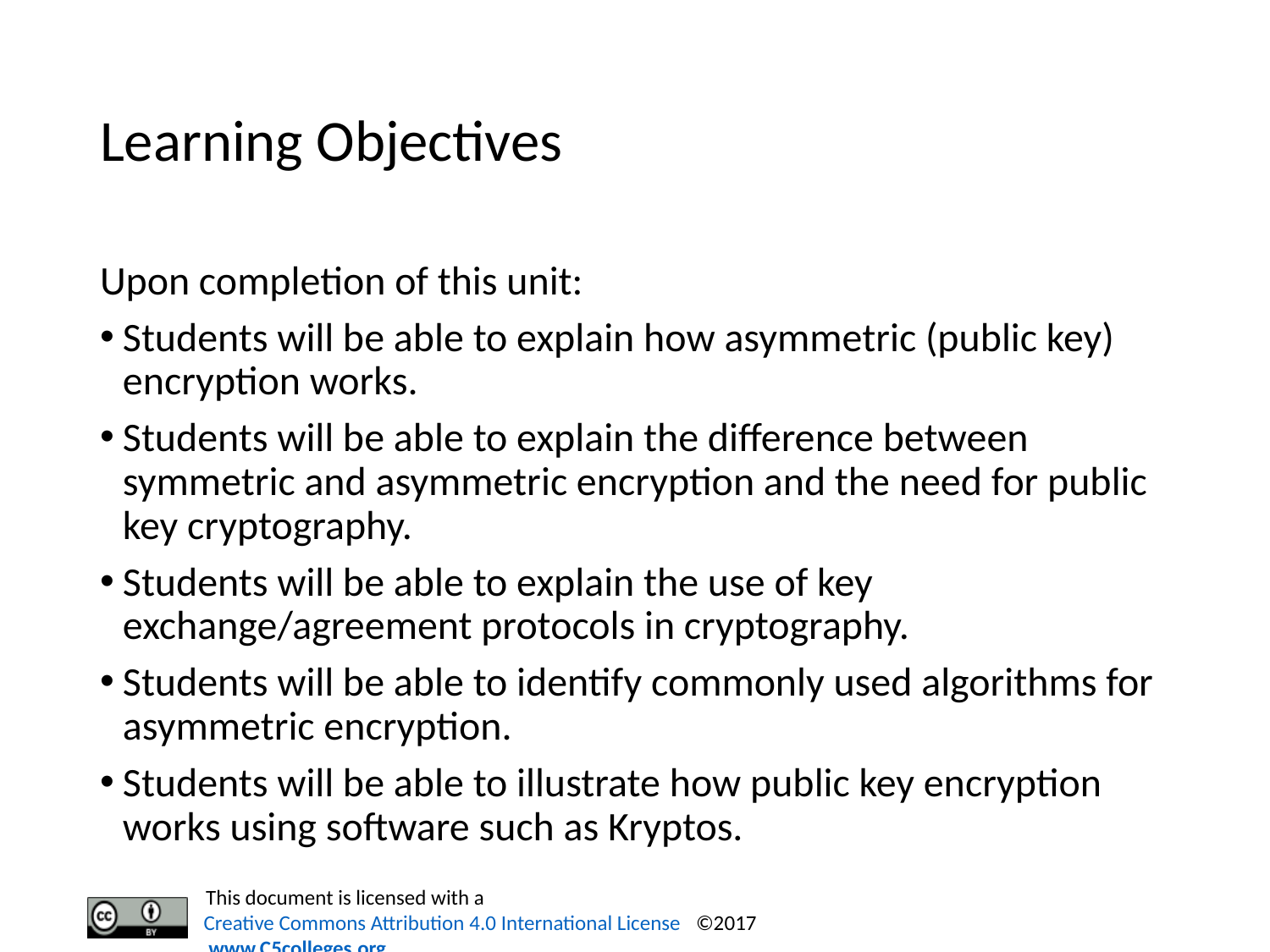

# Learning Objectives
Upon completion of this unit:
Students will be able to explain how asymmetric (public key) encryption works.
Students will be able to explain the difference between symmetric and asymmetric encryption and the need for public key cryptography.
Students will be able to explain the use of key exchange/agreement protocols in cryptography.
Students will be able to identify commonly used algorithms for asymmetric encryption.
Students will be able to illustrate how public key encryption works using software such as Kryptos.